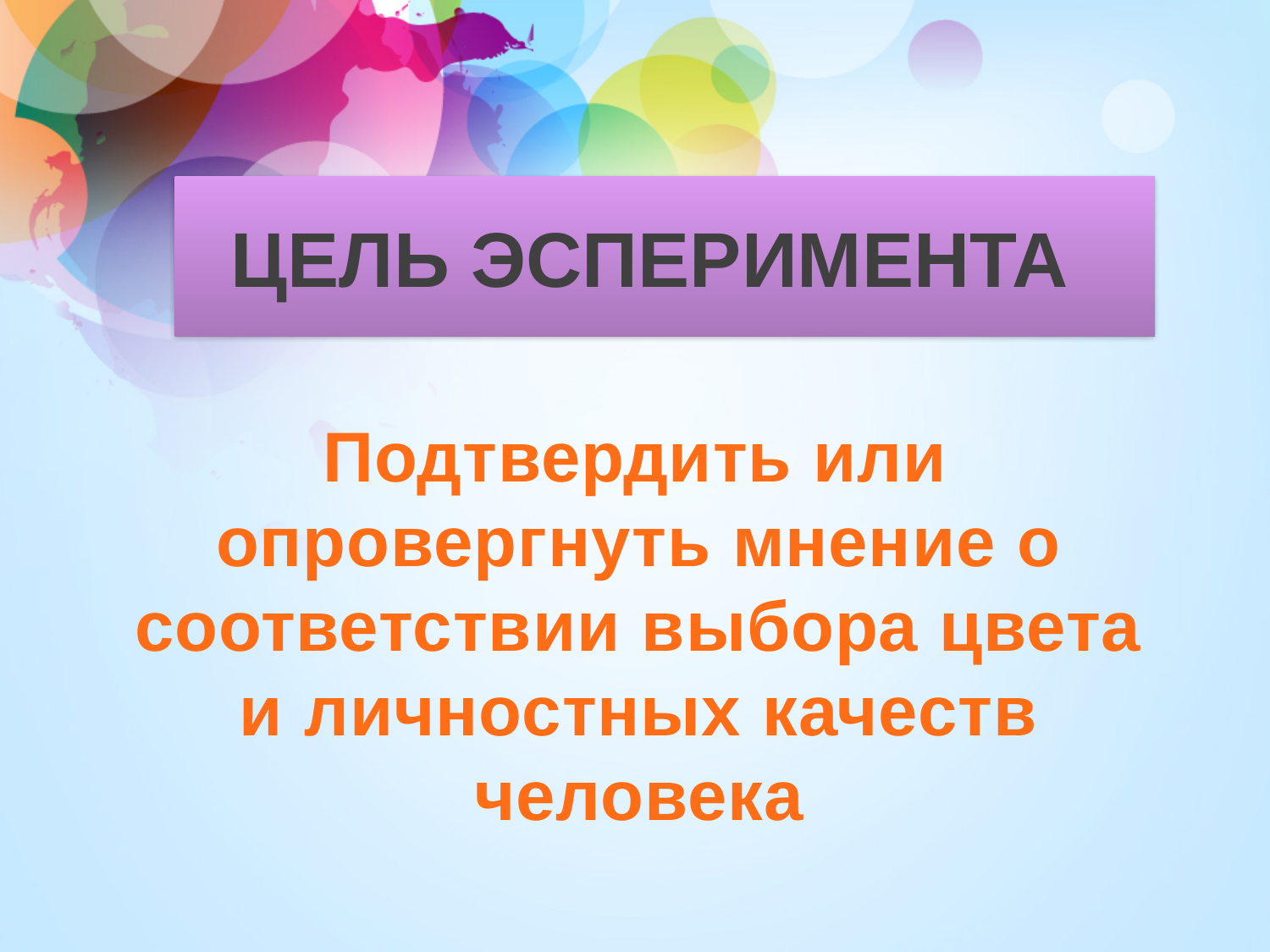

# ЦЕЛЬ ЭСПЕРИМЕНТА

  Подтвердить или опровергнуть мнение о соответствии выбора цвета и личностных качеств человека